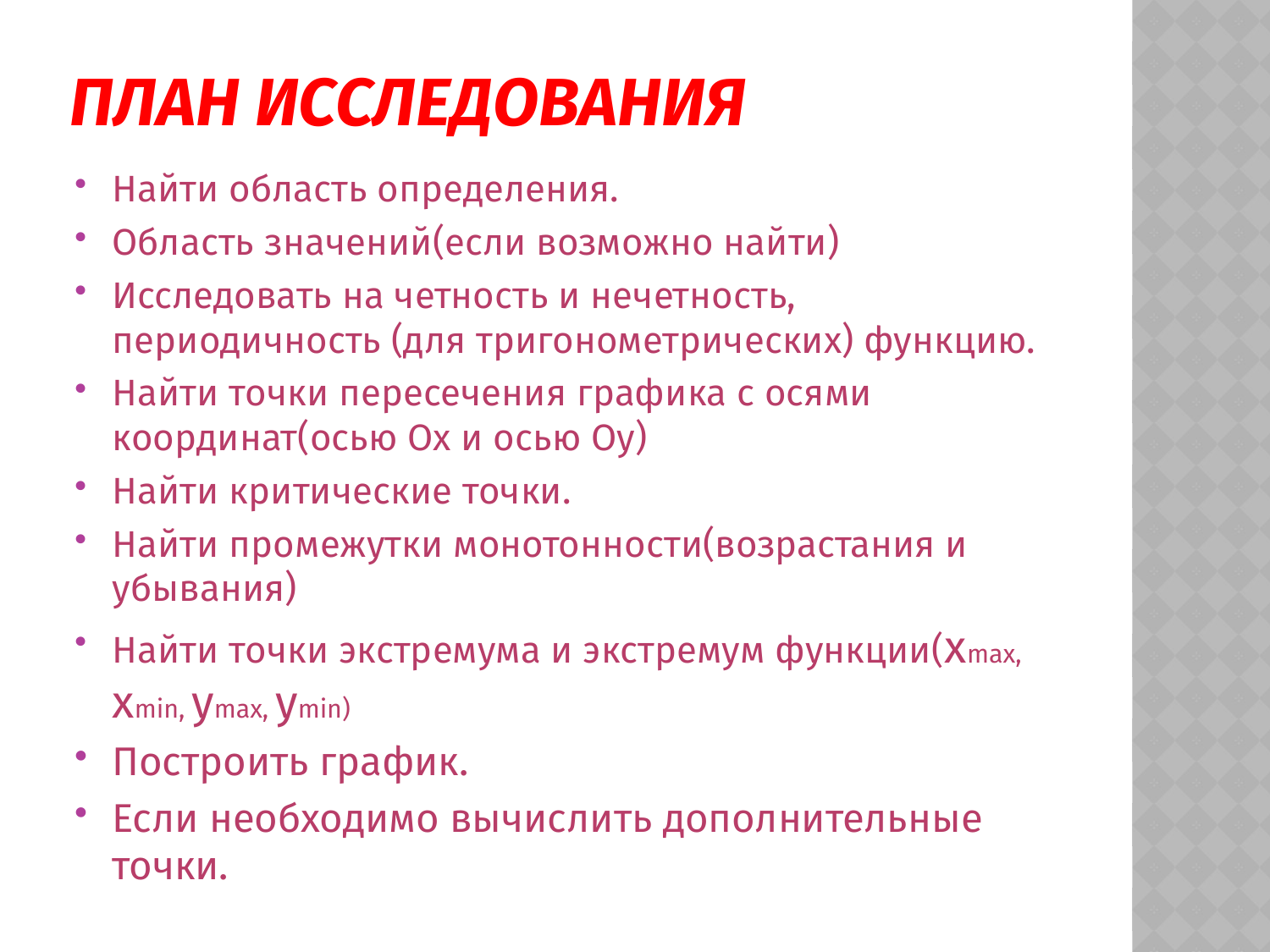

# План исследования
Найти область определения.
Область значений(если возможно найти)
Исследовать на четность и нечетность, периодичность (для тригонометрических) функцию.
Найти точки пересечения графика с осями координат(осью Ох и осью Оу)
Найти критические точки.
Найти промежутки монотонности(возрастания и убывания)
Найти точки экстремума и экстремум функции(хmax, xmin, ymax, ymin)
Построить график.
Если необходимо вычислить дополнительные точки.